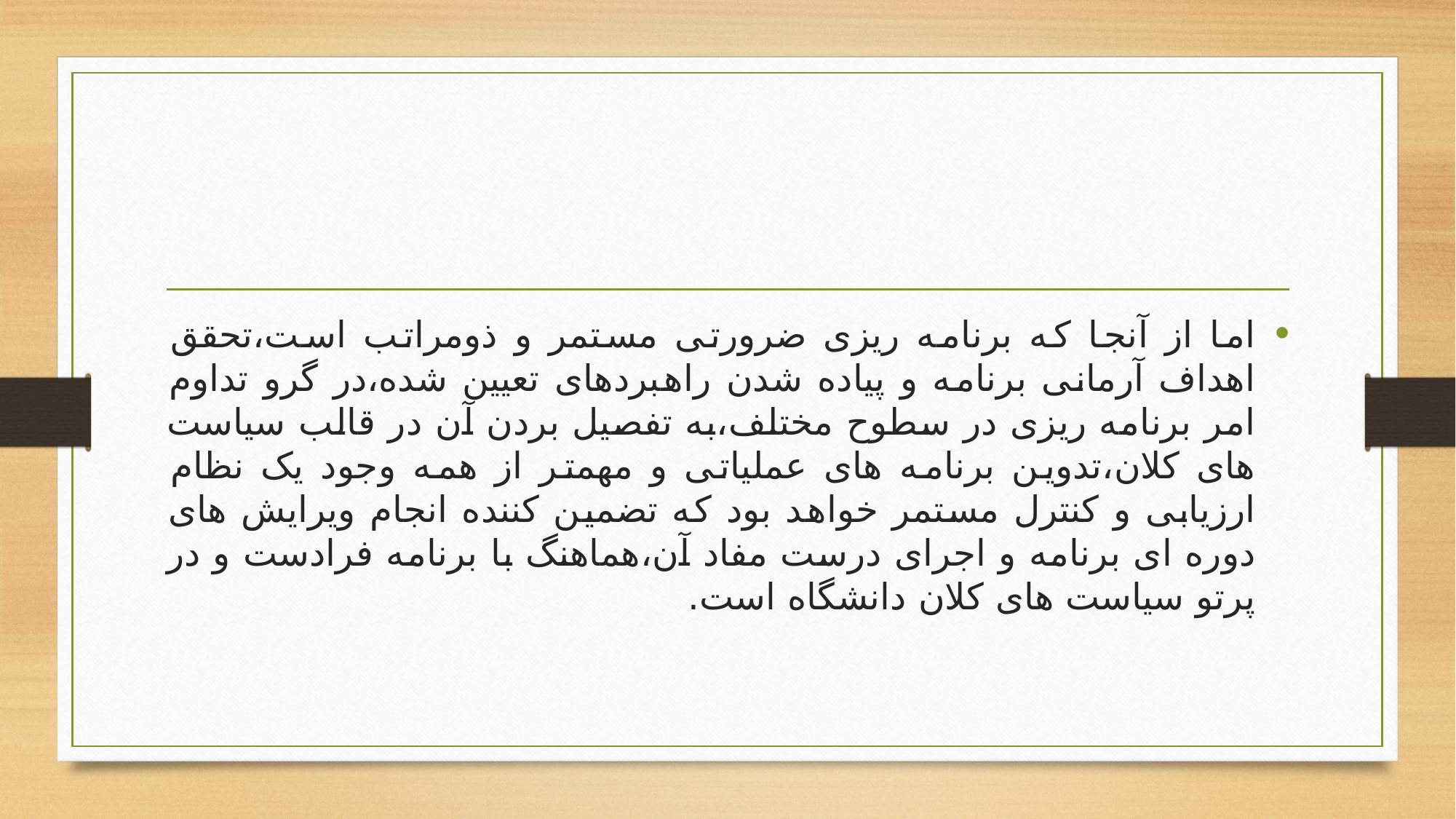

#
اما از آنجا که برنامه ریزی ضرورتی مستمر و ذومراتب است،تحقق اهداف آرمانی برنامه و پیاده شدن راهبردهای تعیین شده،در گرو تداوم امر برنامه ریزی در سطوح مختلف،به تفصیل بردن آن در قالب سیاست های کلان،تدوین برنامه های عملیاتی و مهمتر از همه وجود یک نظام ارزیابی و کنترل مستمر خواهد بود که تضمین کننده انجام ویرایش های دوره ای برنامه و اجرای درست مفاد آن،هماهنگ با برنامه فرادست و در پرتو سیاست های کلان دانشگاه است.